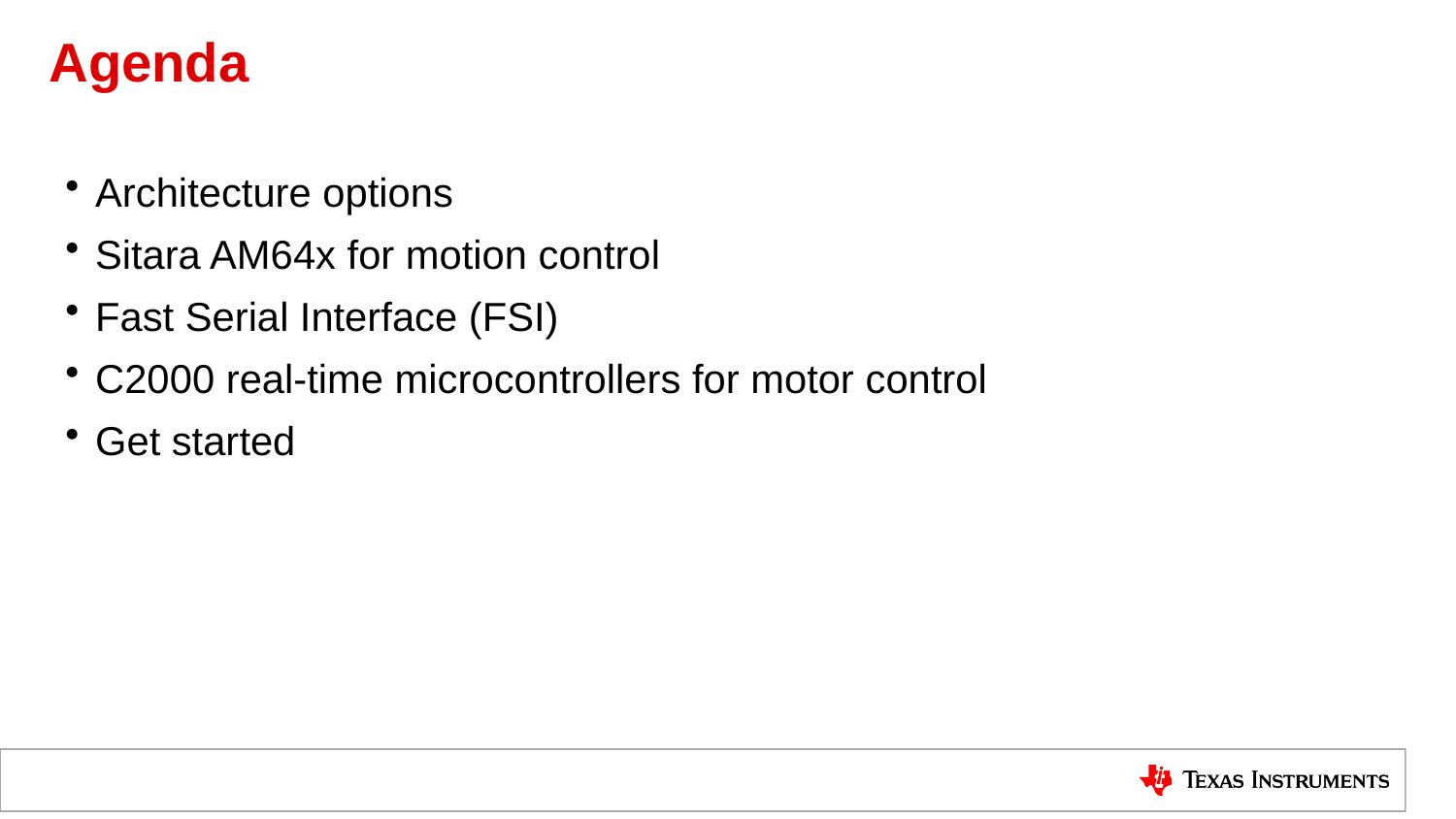

# Agenda
Architecture options
Sitara AM64x for motion control
Fast Serial Interface (FSI)
C2000 real-time microcontrollers for motor control
Get started